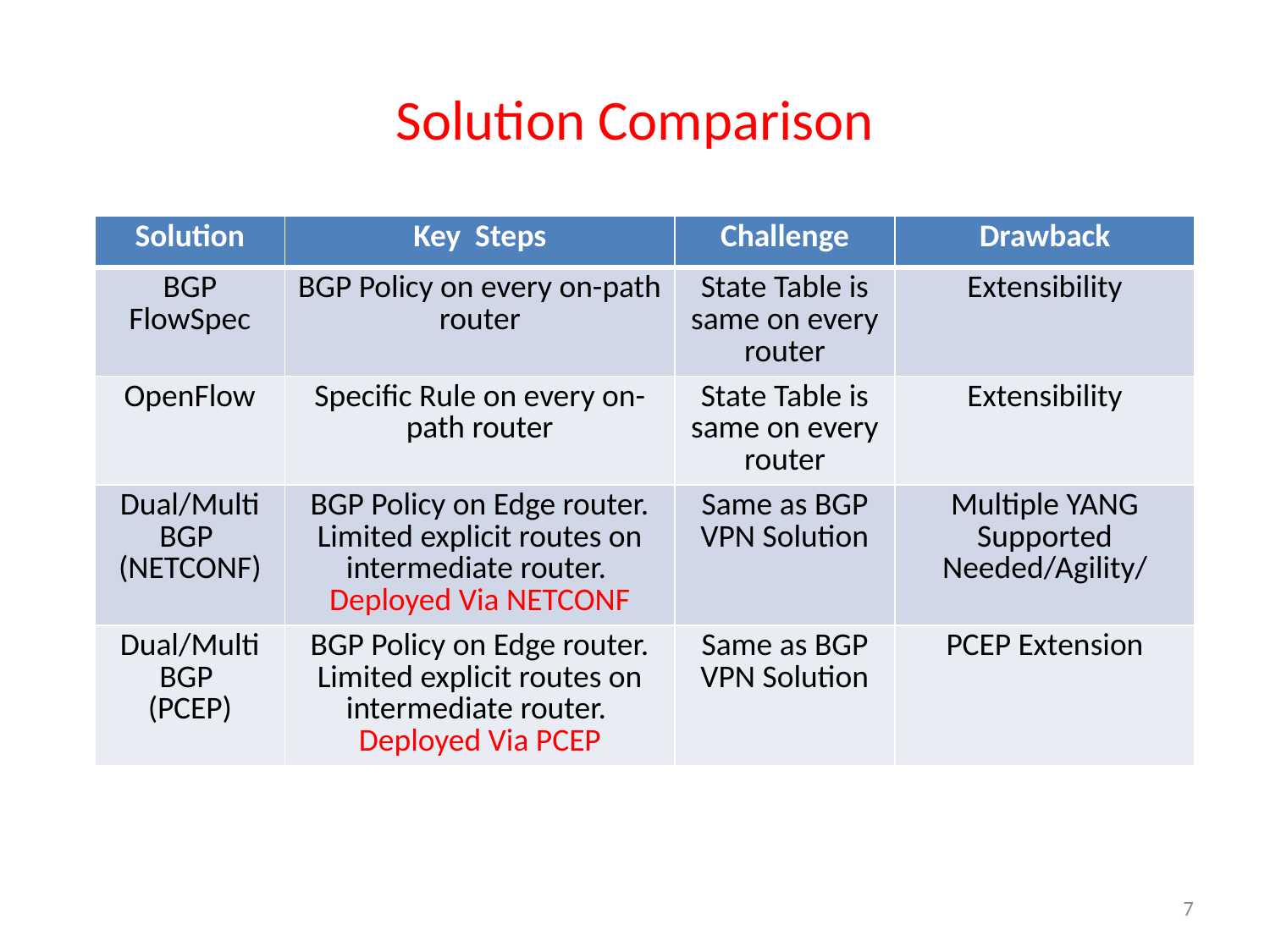

# Solution Comparison
| Solution | Key Steps | Challenge | Drawback |
| --- | --- | --- | --- |
| BGP FlowSpec | BGP Policy on every on-path router | State Table is same on every router | Extensibility |
| OpenFlow | Specific Rule on every on-path router | State Table is same on every router | Extensibility |
| Dual/Multi BGP (NETCONF) | BGP Policy on Edge router. Limited explicit routes on intermediate router. Deployed Via NETCONF | Same as BGP VPN Solution | Multiple YANG Supported Needed/Agility/ |
| Dual/Multi BGP (PCEP) | BGP Policy on Edge router. Limited explicit routes on intermediate router. Deployed Via PCEP | Same as BGP VPN Solution | PCEP Extension |
7